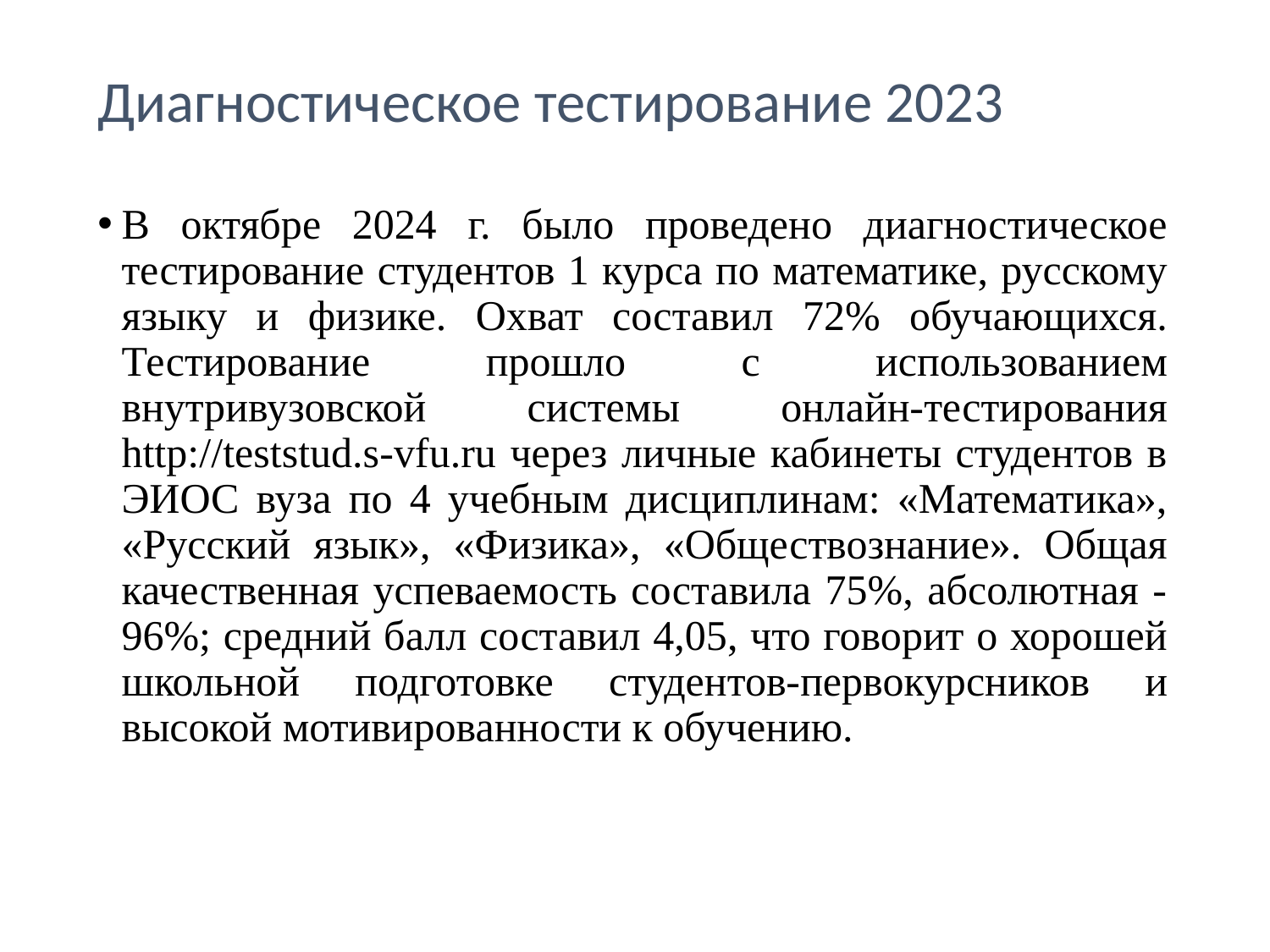

# Диагностическое тестирование 2023
В октябре 2024 г. было проведено диагностическое тестирование студентов 1 курса по математике, русскому языку и физике. Охват составил 72% обучающихся. Тестирование прошло с использованием внутривузовской системы онлайн-тестирования http://teststud.s-vfu.ru через личные кабинеты студентов в ЭИОС вуза по 4 учебным дисциплинам: «Математика», «Русский язык», «Физика», «Обществознание». Общая качественная успеваемость составила 75%, абсолютная - 96%; средний балл составил 4,05, что говорит о хорошей школьной подготовке студентов-первокурсников и высокой мотивированности к обучению.